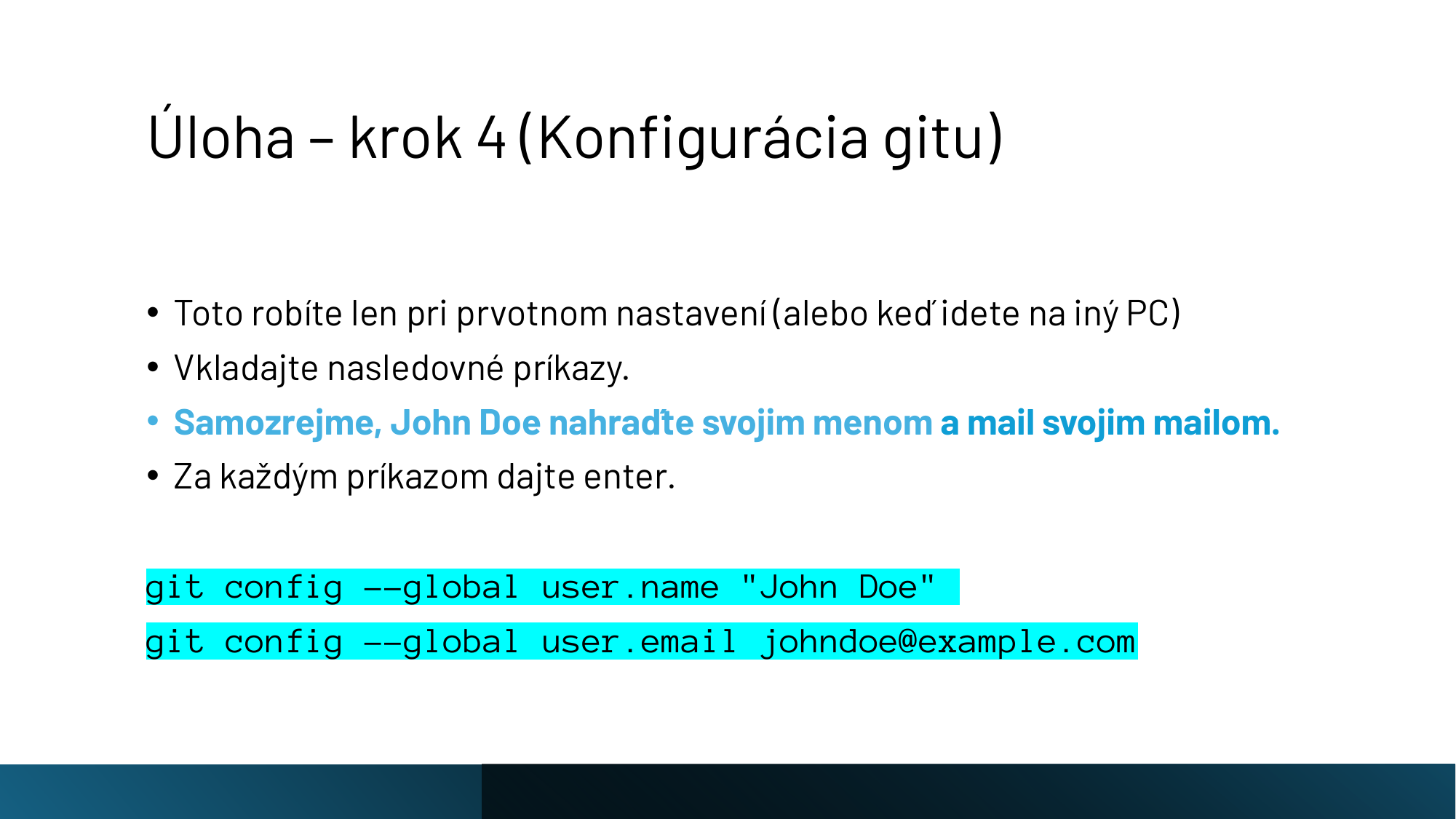

# Úloha – krok 4 (Konfigurácia gitu)
Toto robíte len pri prvotnom nastavení (alebo keď idete na iný PC)
Vkladajte nasledovné príkazy.
Samozrejme, John Doe nahraďte svojim menom a mail svojim mailom.
Za každým príkazom dajte enter.

git config --global user.name "John Doe"
git config --global user.email johndoe@example.com